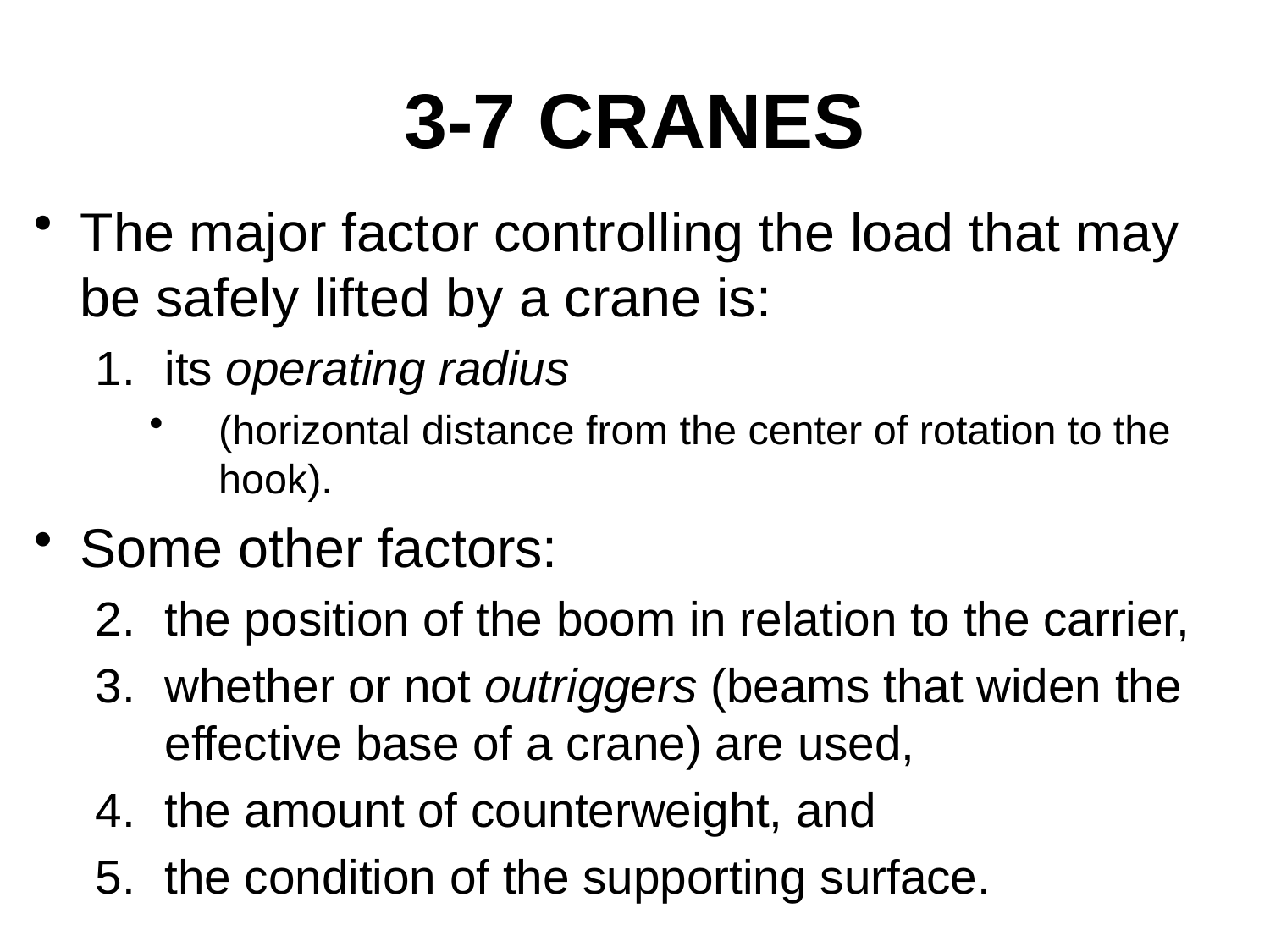

# 3-7 CRANES
The major factor controlling the load that may be safely lifted by a crane is:
its operating radius
(horizontal distance from the center of rotation to the hook).
Some other factors:
the position of the boom in relation to the carrier,
whether or not outriggers (beams that widen the effective base of a crane) are used,
the amount of counterweight, and
the condition of the supporting surface.